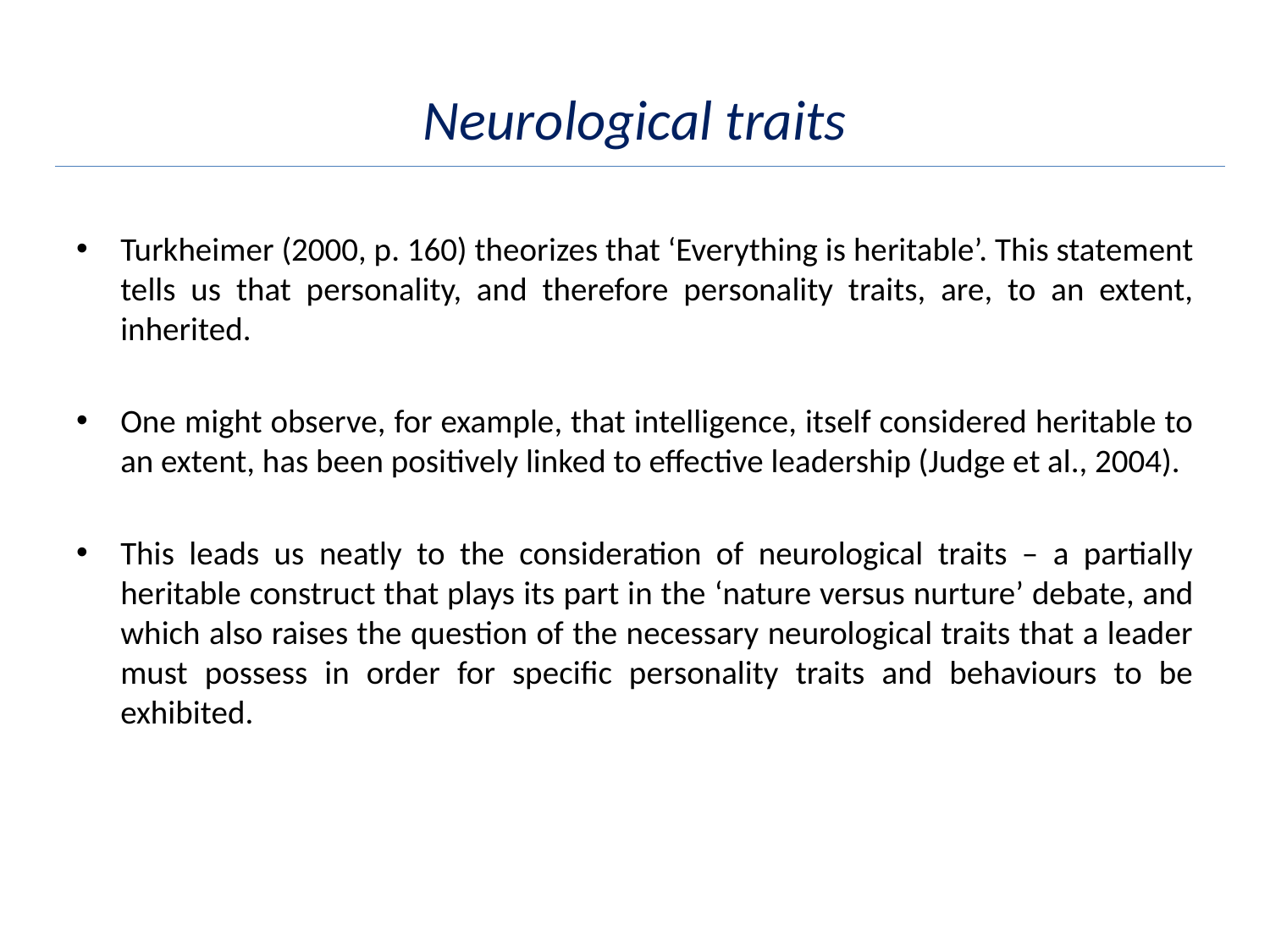

# Neurological traits
Turkheimer (2000, p. 160) theorizes that ‘Everything is heritable’. This statement tells us that personality, and therefore personality traits, are, to an extent, inherited.

One might observe, for example, that intelligence, itself considered heritable to an extent, has been positively linked to effective leadership (Judge et al., 2004).

This leads us neatly to the consideration of neurological traits – a partially heritable construct that plays its part in the ‘nature versus nurture’ debate, and which also raises the question of the necessary neurological traits that a leader must possess in order for specific personality traits and behaviours to be exhibited.